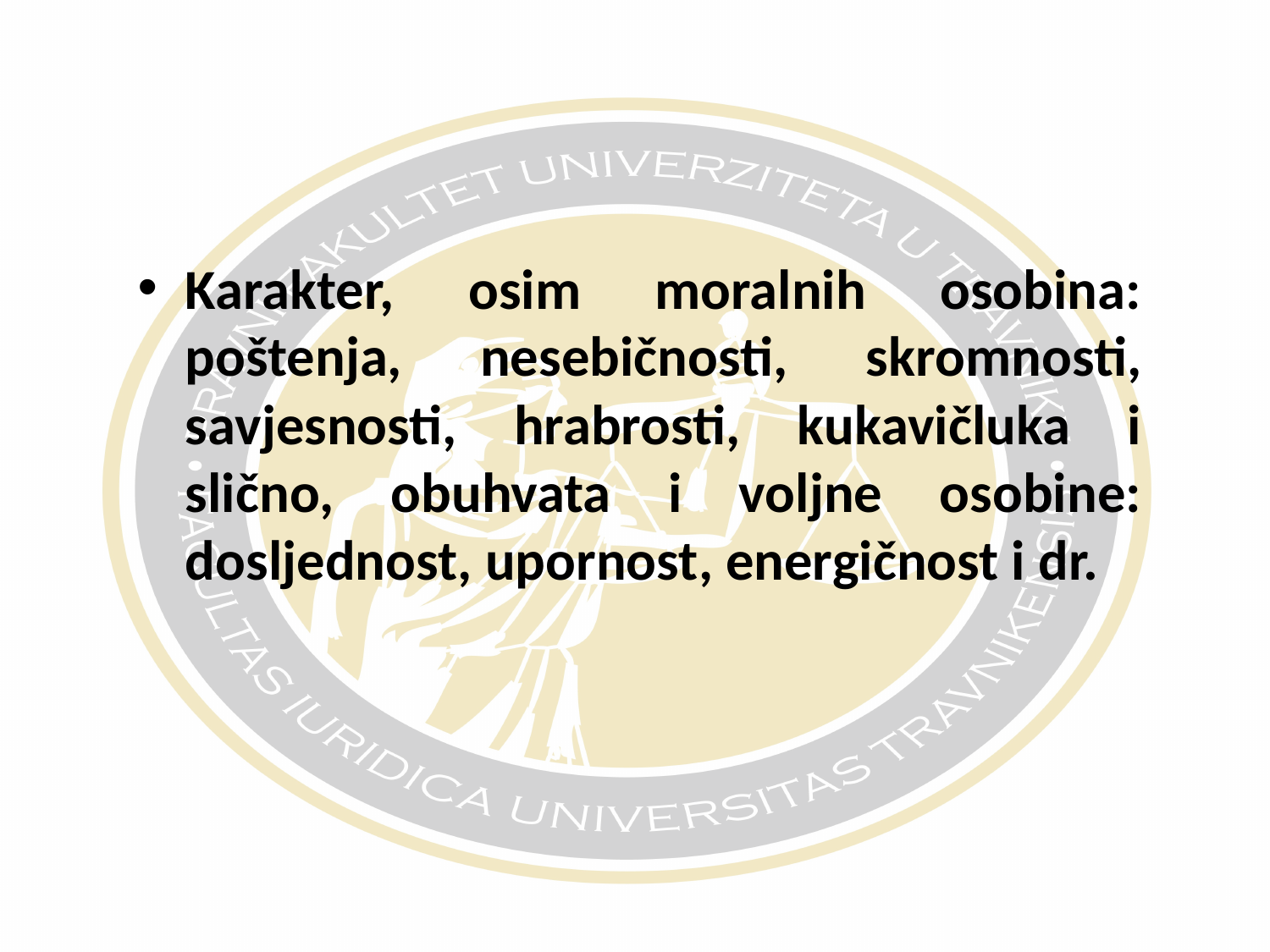

#
Karakter, osim moralnih osobina: poštenja, nesebičnosti, skromnosti, savjesnosti, hrabrosti, kukavičluka i slično, obuhvata i voljne osobine: dosljednost, upornost, energičnost i dr.